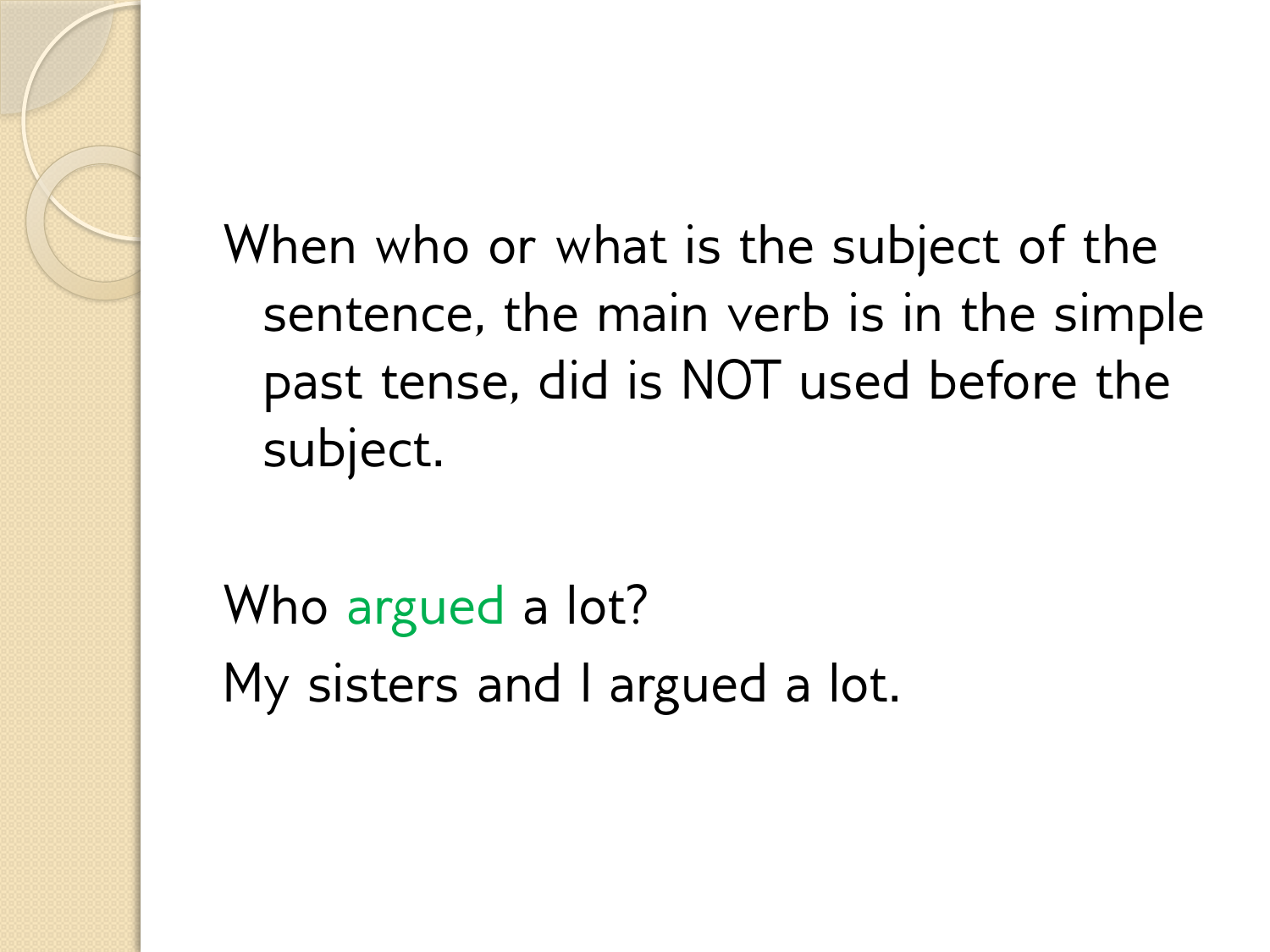

#
When who or what is the subject of the sentence, the main verb is in the simple past tense, did is NOT used before the subject.

Who argued a lot?
My sisters and I argued a lot.